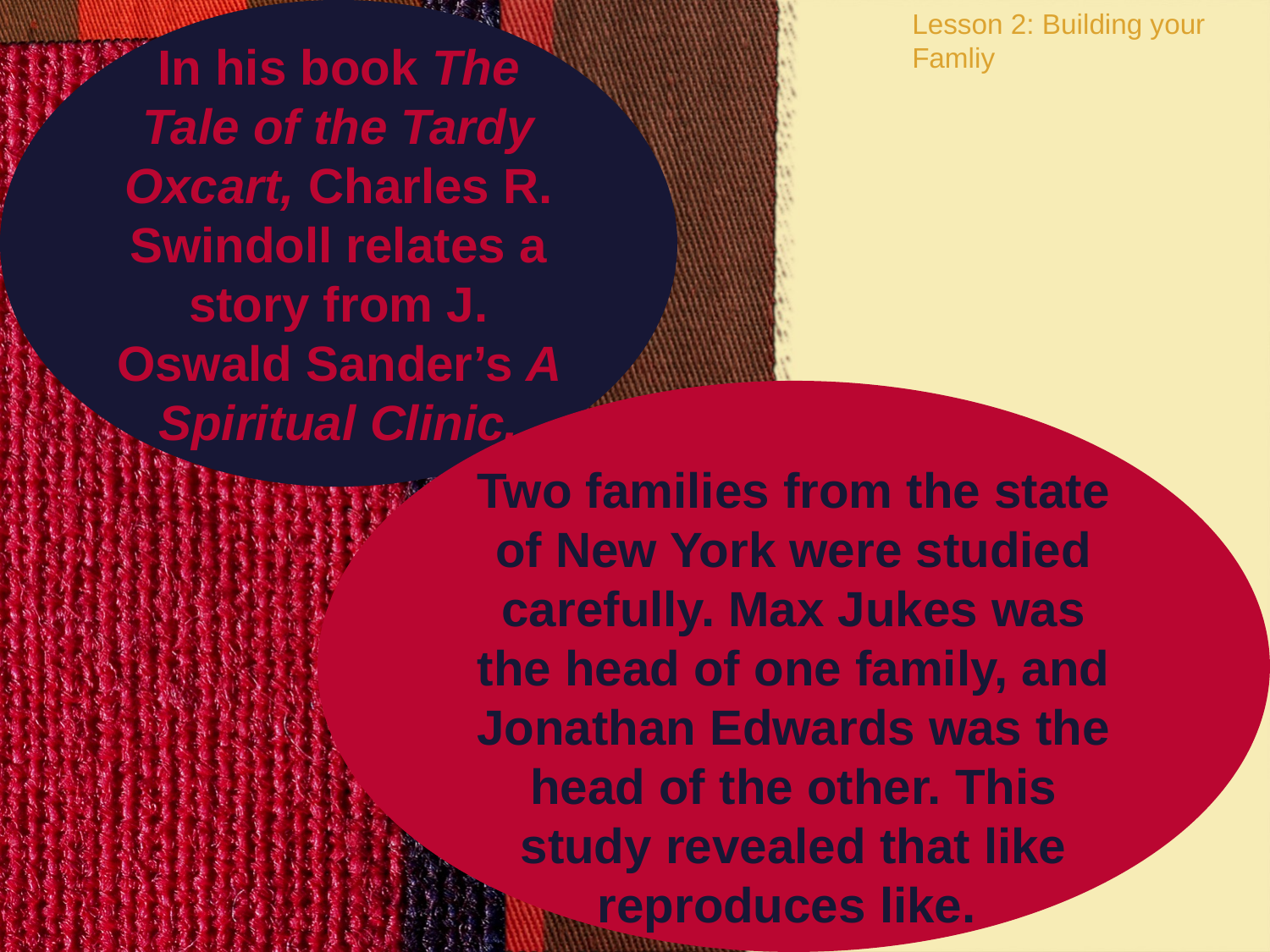

In his book The Tale of the Tardy Oxcart, Charles R. Swindoll relates a story from J. Oswald Sander’s A Spiritual Clinic.
Lesson 2: Building your Famliy

Two families from the state of New York were studied carefully. Max Jukes was the head of one family, and Jonathan Edwards was the head of the other. This study revealed that like reproduces like.